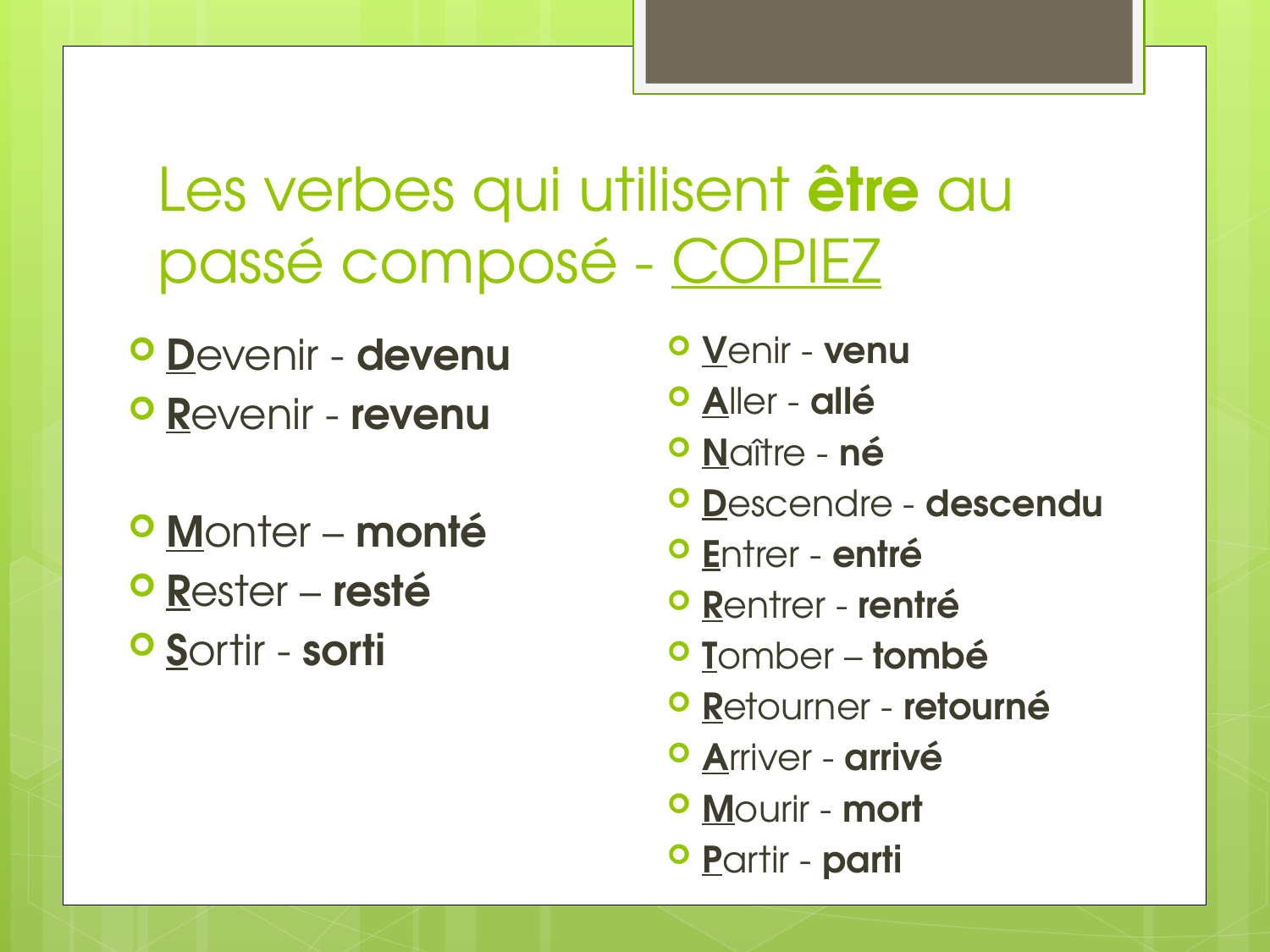

# Les verbes qui utilisent être au passé composé - COPIEZ
Venir - venu
Aller - allé
Naître - né
Descendre - descendu
Entrer - entré
Rentrer - rentré
Tomber – tombé
Retourner - retourné
Arriver - arrivé
Mourir - mort
Partir - parti
Devenir - devenu
Revenir - revenu

Monter – monté
Rester – resté
Sortir - sorti